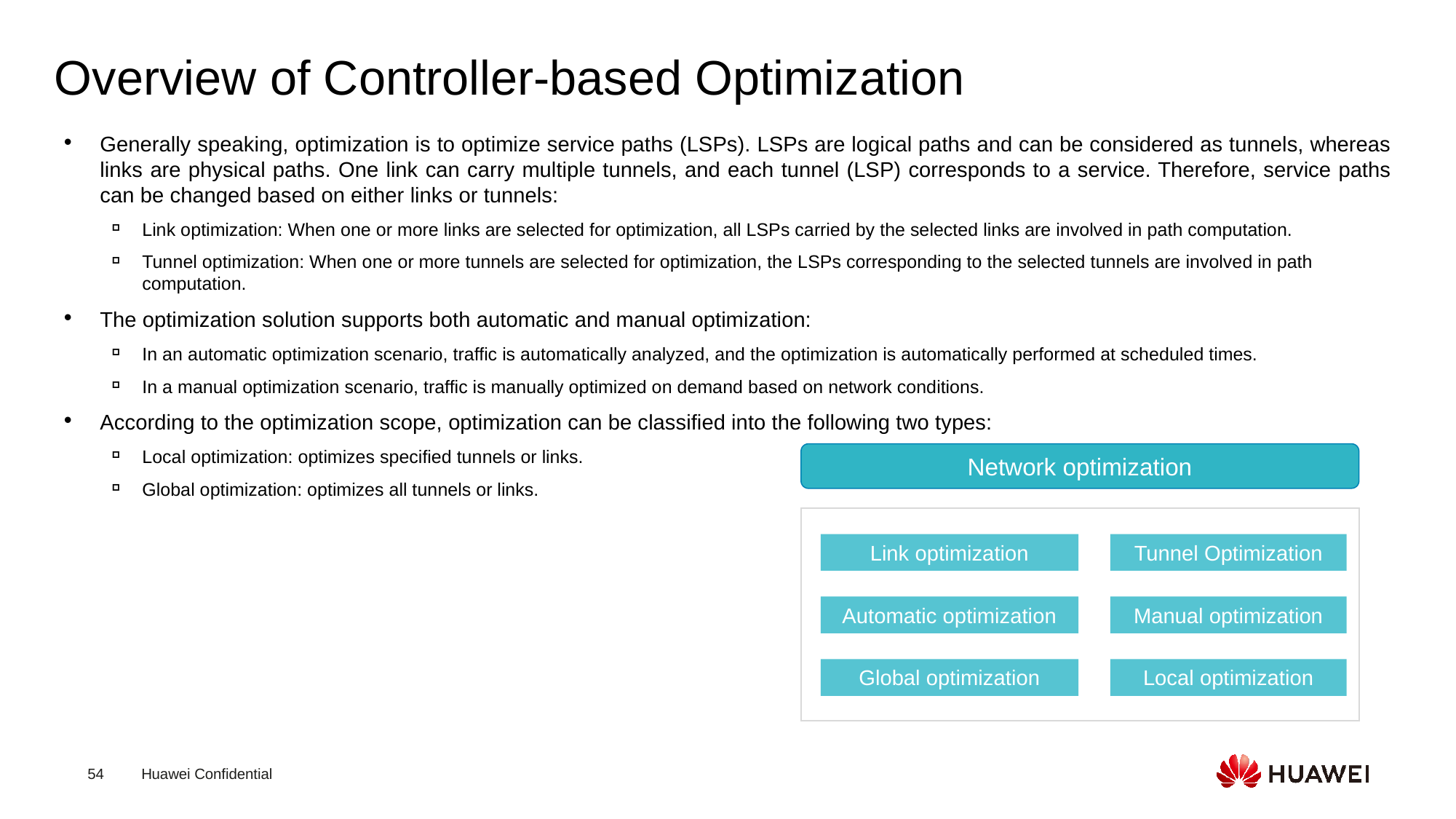

# Overview of Controller-based Optimization
Generally speaking, optimization is to optimize service paths (LSPs). LSPs are logical paths and can be considered as tunnels, whereas links are physical paths. One link can carry multiple tunnels, and each tunnel (LSP) corresponds to a service. Therefore, service paths can be changed based on either links or tunnels:
Link optimization: When one or more links are selected for optimization, all LSPs carried by the selected links are involved in path computation.
Tunnel optimization: When one or more tunnels are selected for optimization, the LSPs corresponding to the selected tunnels are involved in path computation.
The optimization solution supports both automatic and manual optimization:
In an automatic optimization scenario, traffic is automatically analyzed, and the optimization is automatically performed at scheduled times.
In a manual optimization scenario, traffic is manually optimized on demand based on network conditions.
According to the optimization scope, optimization can be classified into the following two types:
Local optimization: optimizes specified tunnels or links.
Global optimization: optimizes all tunnels or links.
Network optimization

Link optimization
Tunnel Optimization
Automatic optimization
Manual optimization
Global optimization
Local optimization